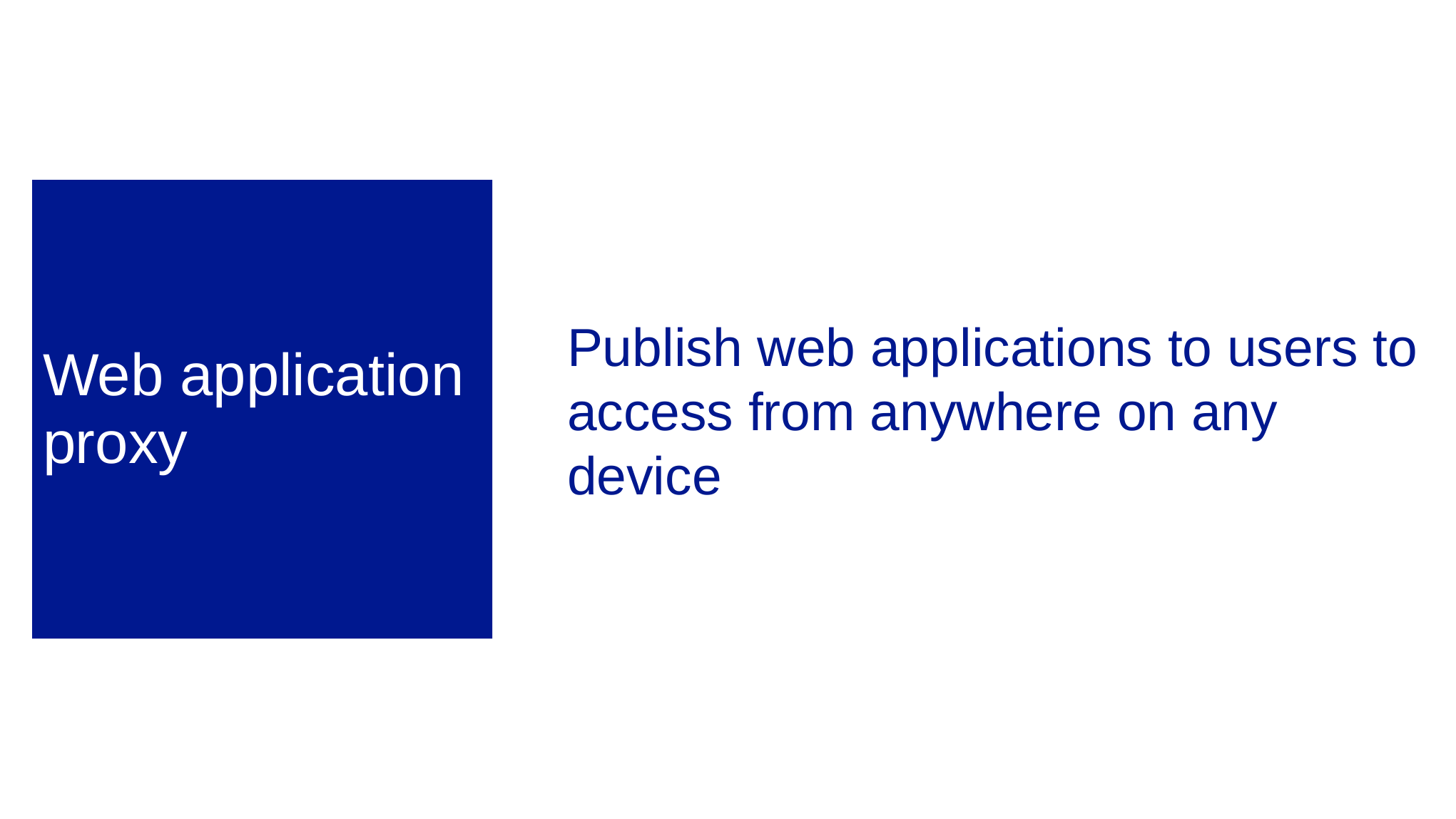

# Web application proxy
Publish web applications to users to access from anywhere on any device